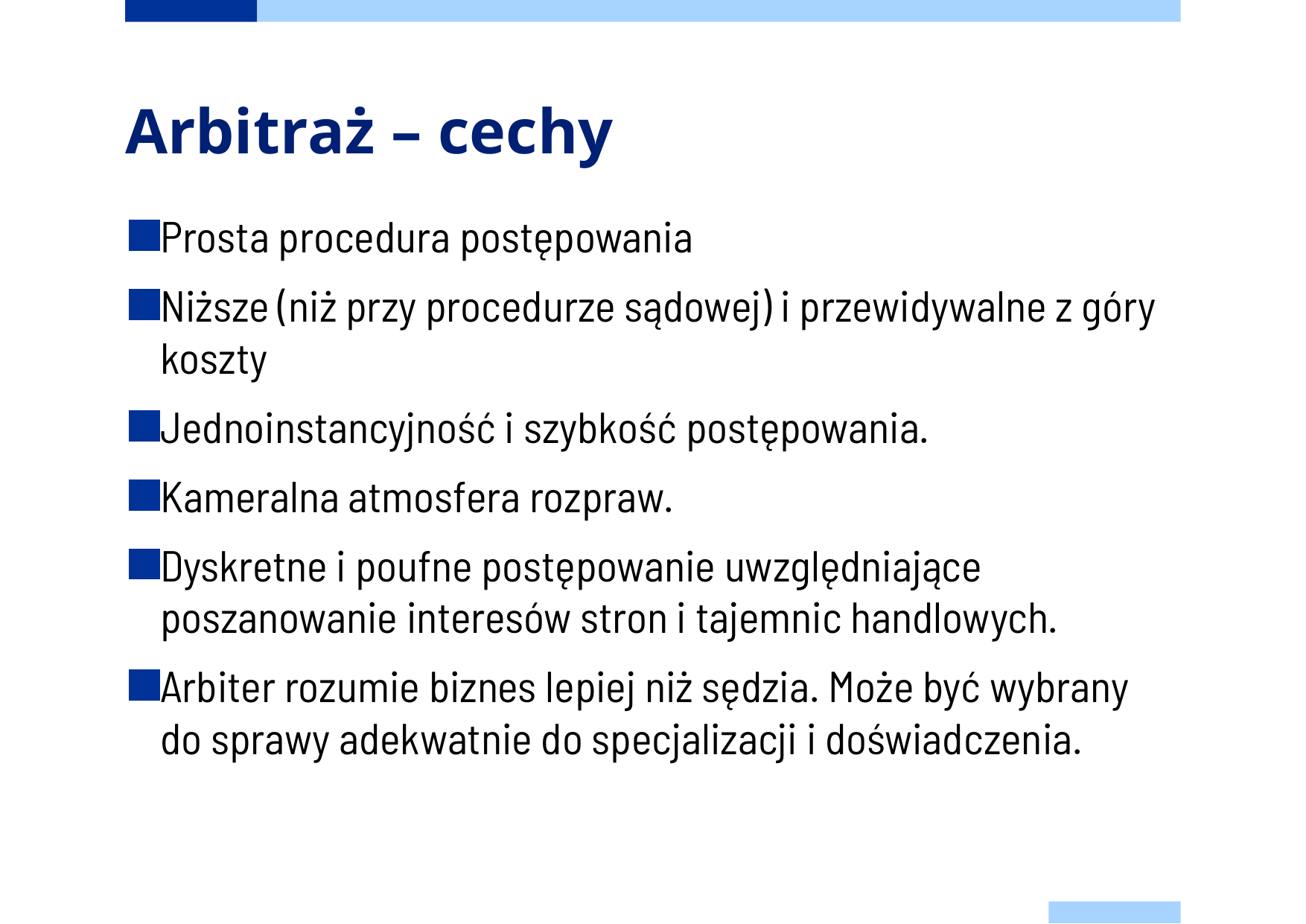

# Arbitraż – cechy
Prosta procedura postępowania
Niższe (niż przy procedurze sądowej) i przewidywalne z góry koszty
Jednoinstancyjność i szybkość postępowania.
Kameralna atmosfera rozpraw.
Dyskretne i poufne postępowanie uwzględniające poszanowanie interesów stron i tajemnic handlowych.
Arbiter rozumie biznes lepiej niż sędzia. Może być wybrany do sprawy adekwatnie do specjalizacji i doświadczenia.